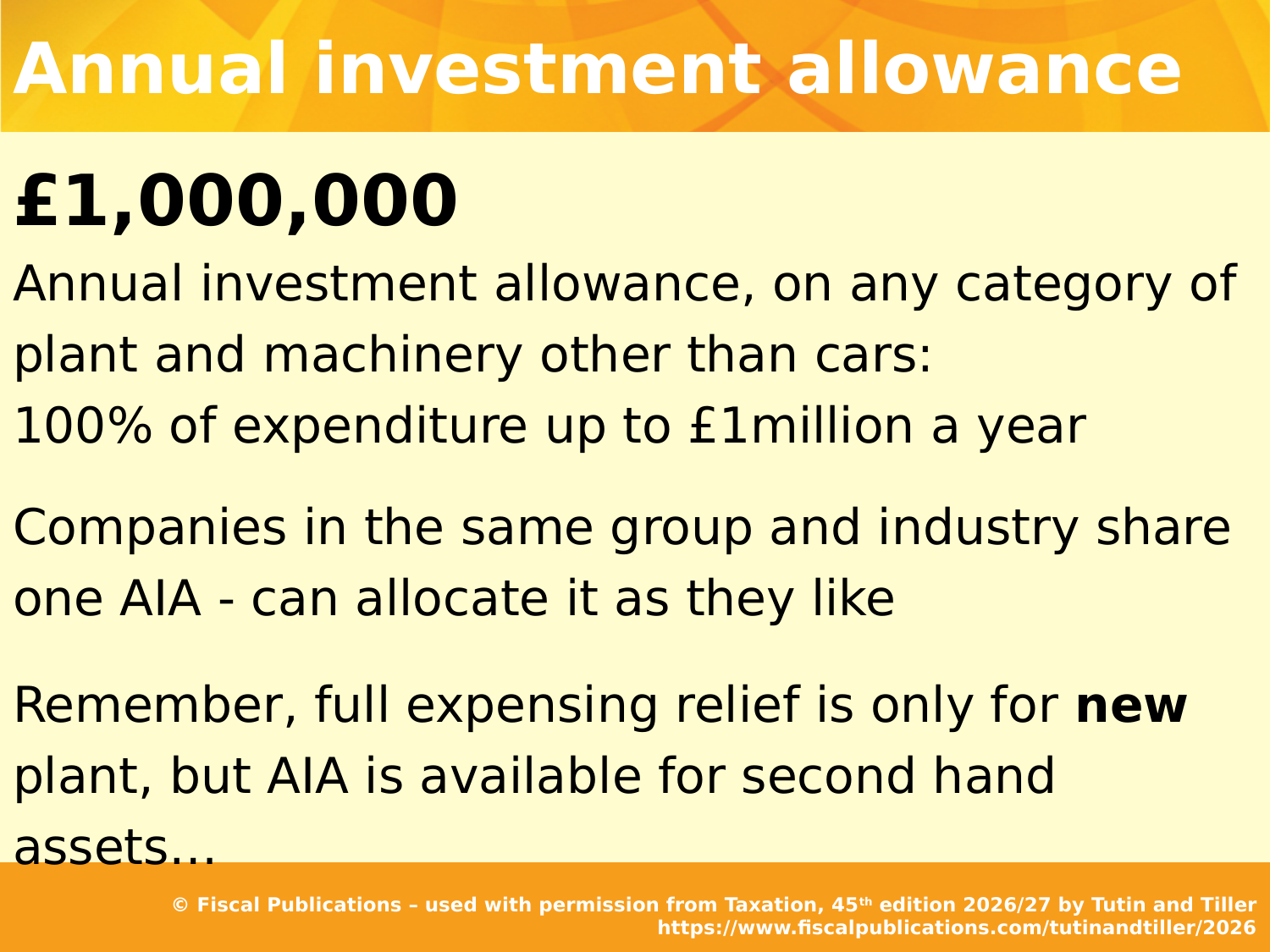

# Annual investment allowance
£1,000,000
Annual investment allowance, on any category of plant and machinery other than cars:
100% of expenditure up to £1million a year

Companies in the same group and industry share one AIA - can allocate it as they like

Remember, full expensing relief is only for new plant, but AIA is available for second hand assets…